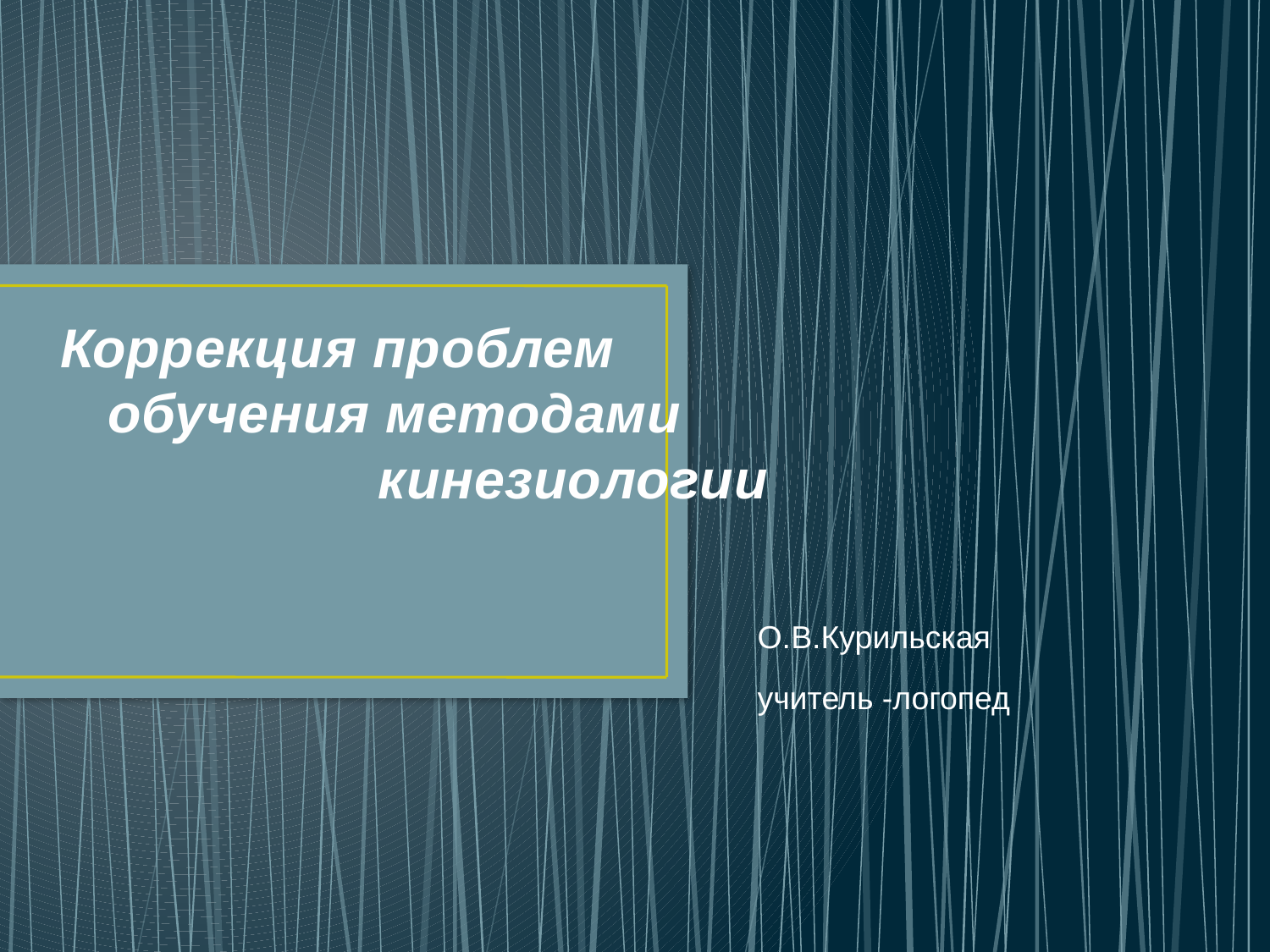

# Коррекция проблем обучения методами кинезиологии

О.В.Курильская

учитель -логопед